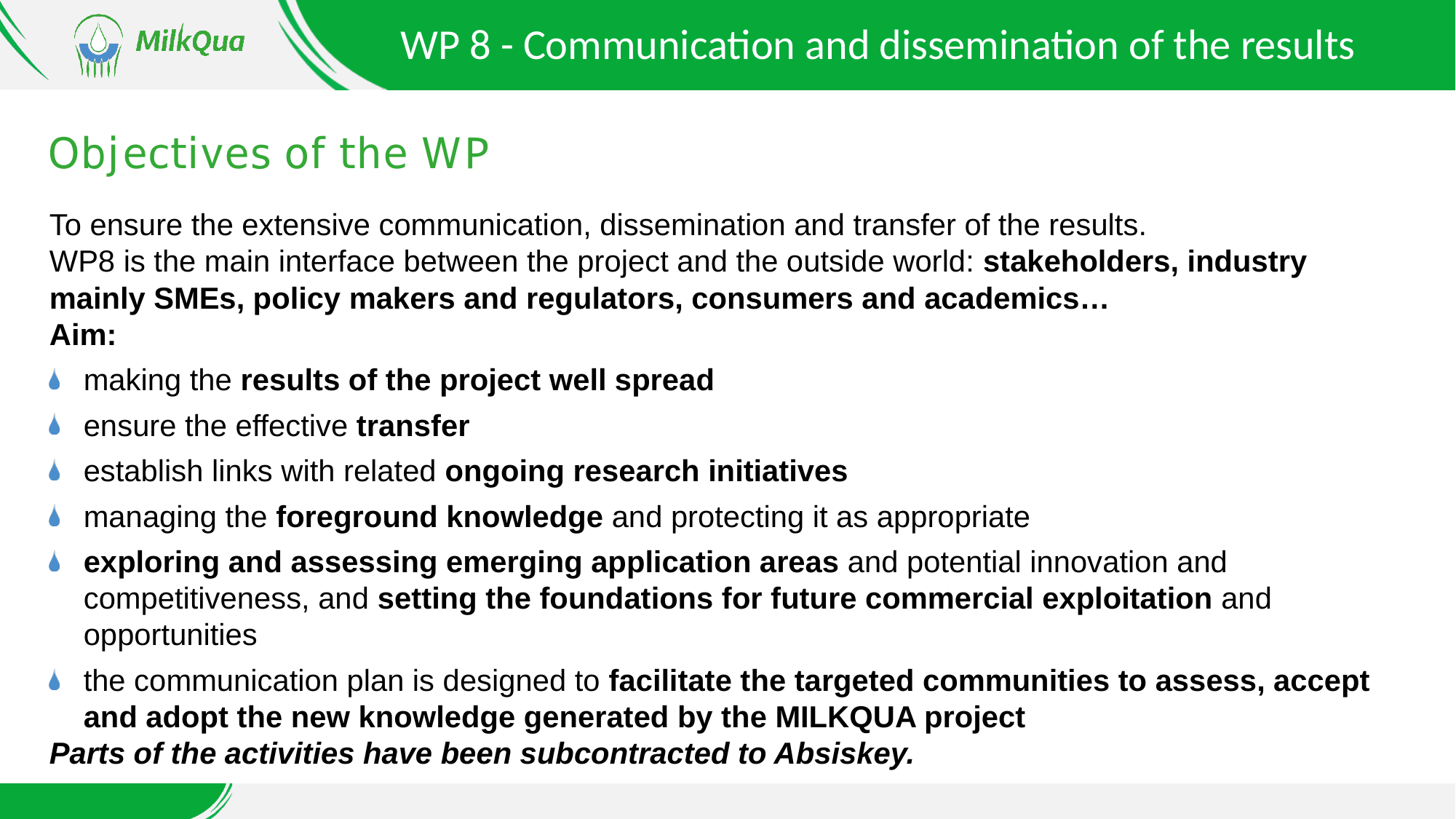

WP 8 - Communication and dissemination of the results
# Objectives of the WP
To ensure the extensive communication, dissemination and transfer of the results.
WP8 is the main interface between the project and the outside world: stakeholders, industry mainly SMEs, policy makers and regulators, consumers and academics…
Aim:
making the results of the project well spread
ensure the effective transfer
establish links with related ongoing research initiatives
managing the foreground knowledge and protecting it as appropriate
exploring and assessing emerging application areas and potential innovation and competitiveness, and setting the foundations for future commercial exploitation and opportunities
the communication plan is designed to facilitate the targeted communities to assess, accept and adopt the new knowledge generated by the MILKQUA project
Parts of the activities have been subcontracted to Absiskey.